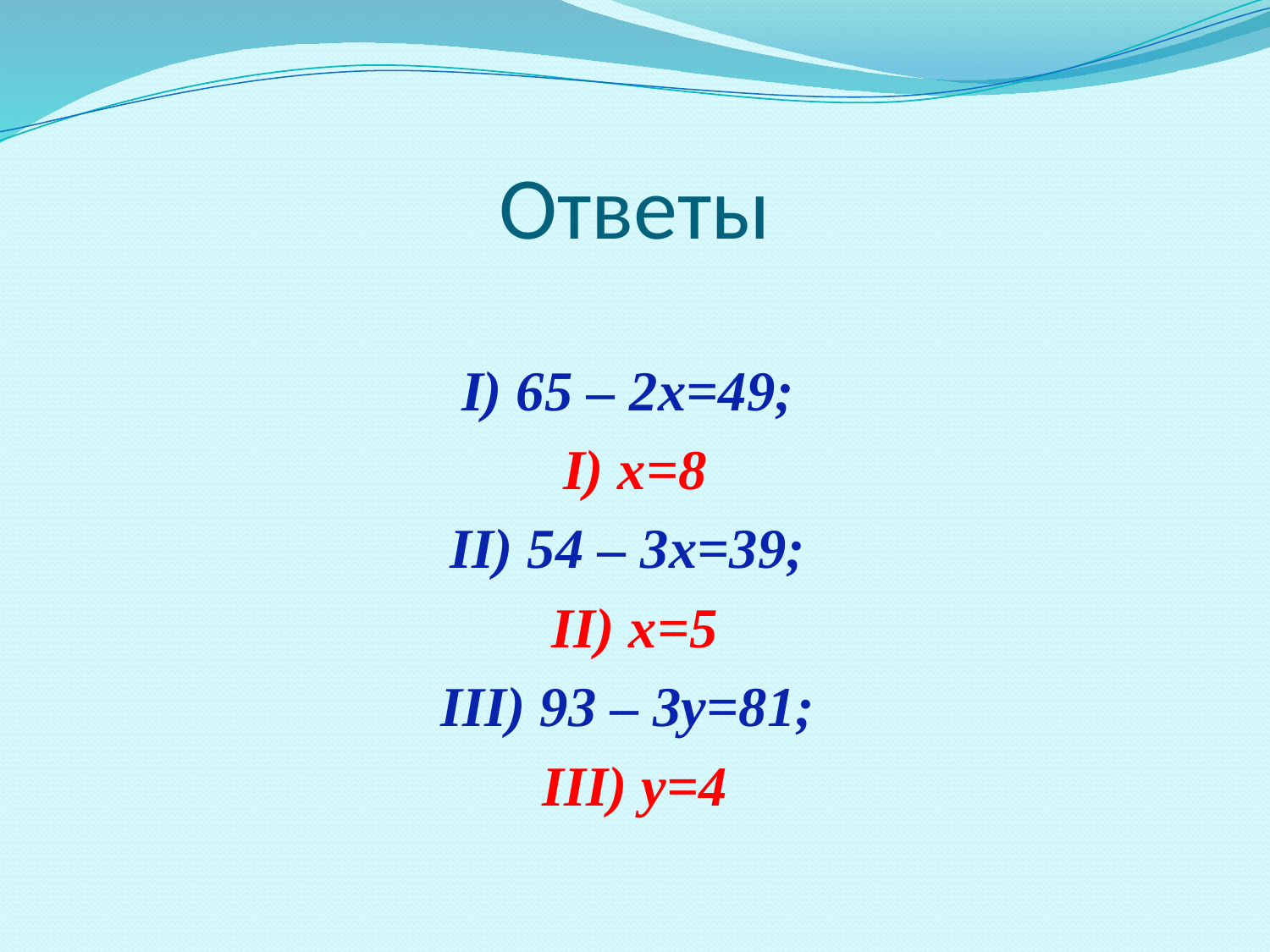

# Ответы

I) 65 – 2х=49;
I) х=8
II) 54 – 3х=39;
II) х=5
III) 93 – 3у=81;
III) у=4